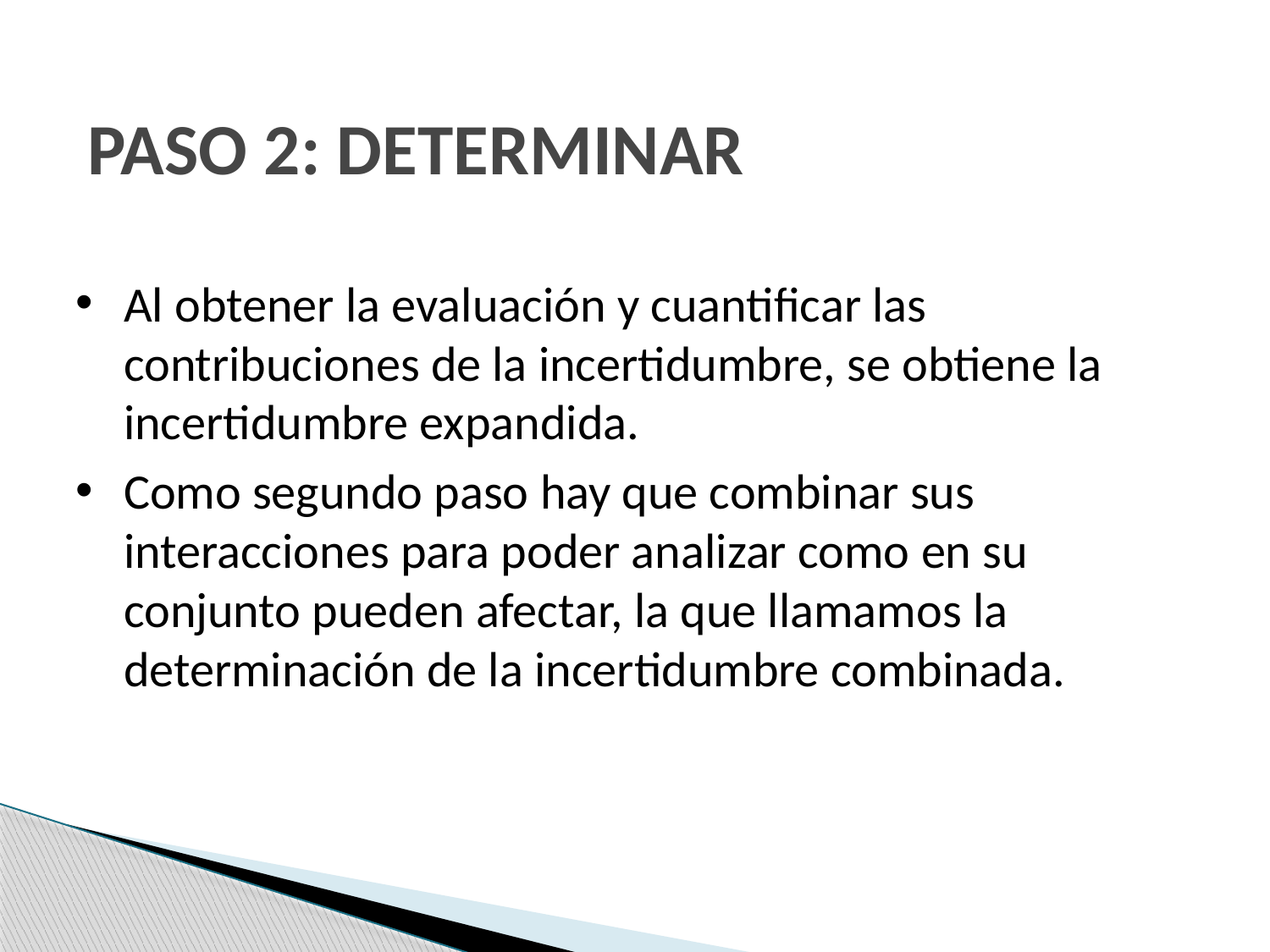

# PASO 2: DETERMINAR
Al obtener la evaluación y cuantificar las contribuciones de la incertidumbre, se obtiene la incertidumbre expandida.
Como segundo paso hay que combinar sus interacciones para poder analizar como en su conjunto pueden afectar, la que llamamos la determinación de la incertidumbre combinada.